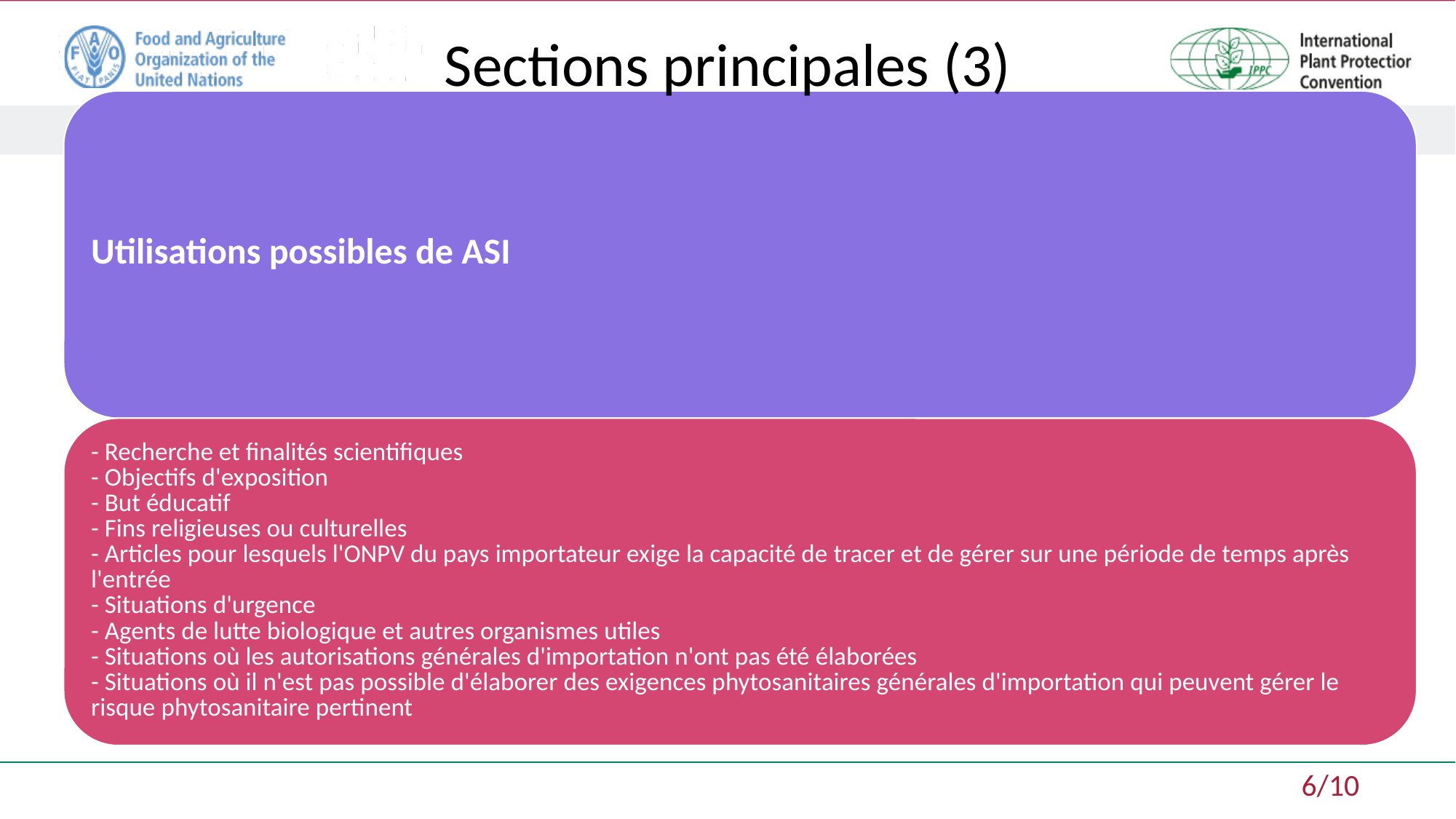

Sections principales (3)
Utilisations possibles de ASI
- Recherche et finalités scientifiques
- Objectifs d'exposition
- But éducatif
- Fins religieuses ou culturelles
- Articles pour lesquels l'ONPV du pays importateur exige la capacité de tracer et de gérer sur une période de temps après l'entrée
- Situations d'urgence
- Agents de lutte biologique et autres organismes utiles
- Situations où les autorisations générales d'importation n'ont pas été élaborées
- Situations où il n'est pas possible d'élaborer des exigences phytosanitaires générales d'importation qui peuvent gérer le risque phytosanitaire pertinent